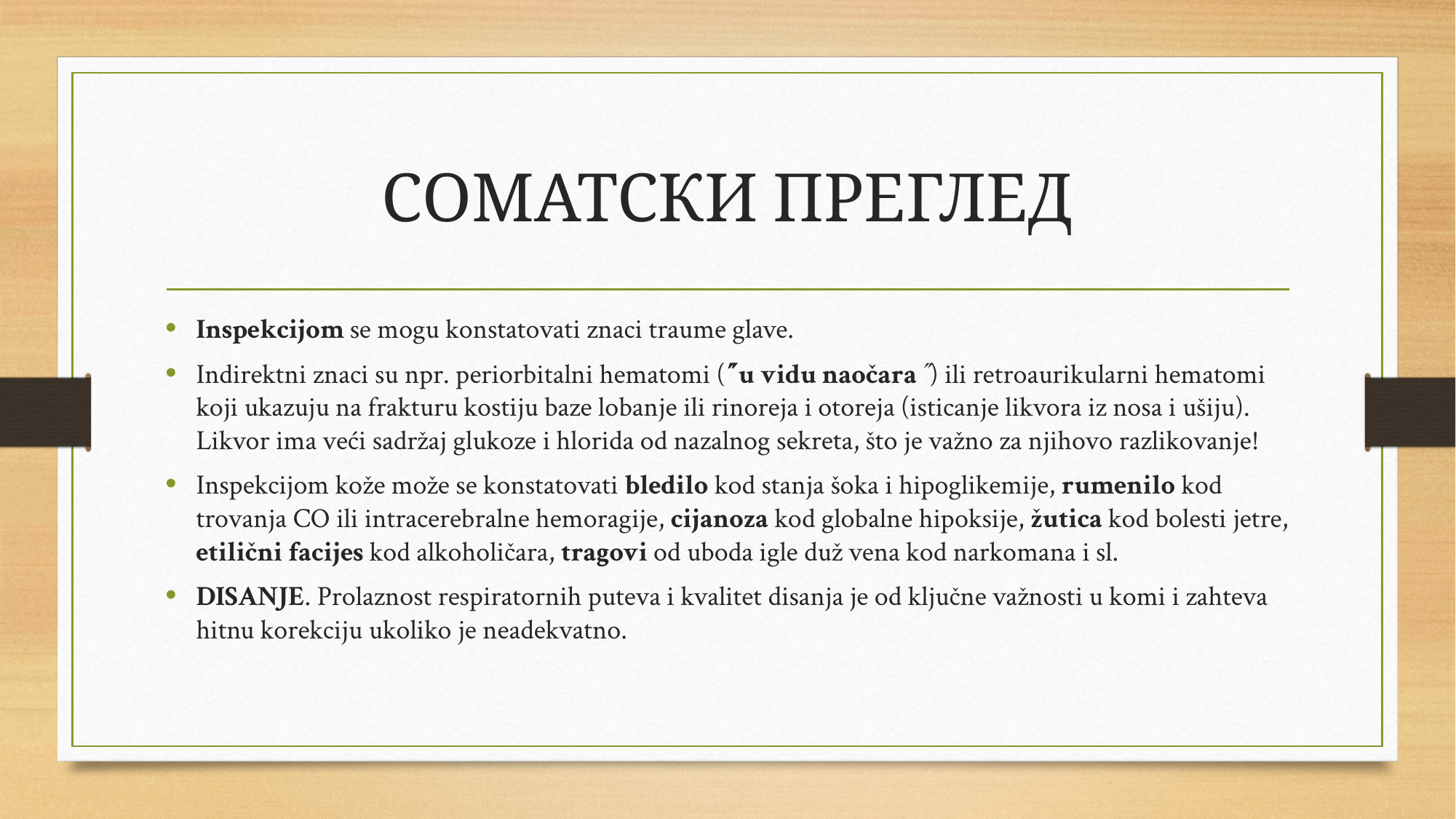

# СОМАТСКИ ПРЕГЛЕД
Inspekcijom se mogu konstatovati znaci traume glave.
Indirektni znaci su npr. periorbitalni hematomi (″u vidu naočara″) ili retroaurikularni hematomi koji ukazuju na frakturu kostiju baze lobanje ili rinoreja i otoreja (isticanje likvora iz nosa i ušiju). Likvor ima veći sadržaj glukoze i hlorida od nazalnog sekreta, što je važno za njihovo razlikovanje!
Inspekcijom kože može se konstatovati bledilo kod stanja šoka i hipoglikemije, rumenilo kod trovanja CO ili intracerebralne hemoragije, cijanoza kod globalne hipoksije, žutica kod bolesti jetre, etilični facijes kod alkoholičara, tragovi od uboda igle duž vena kod narkomana i sl.
DISANJE. Prolaznost respiratornih puteva i kvalitet disanja je od ključne važnosti u komi i zahteva hitnu korekciju ukoliko je neadekvatno.